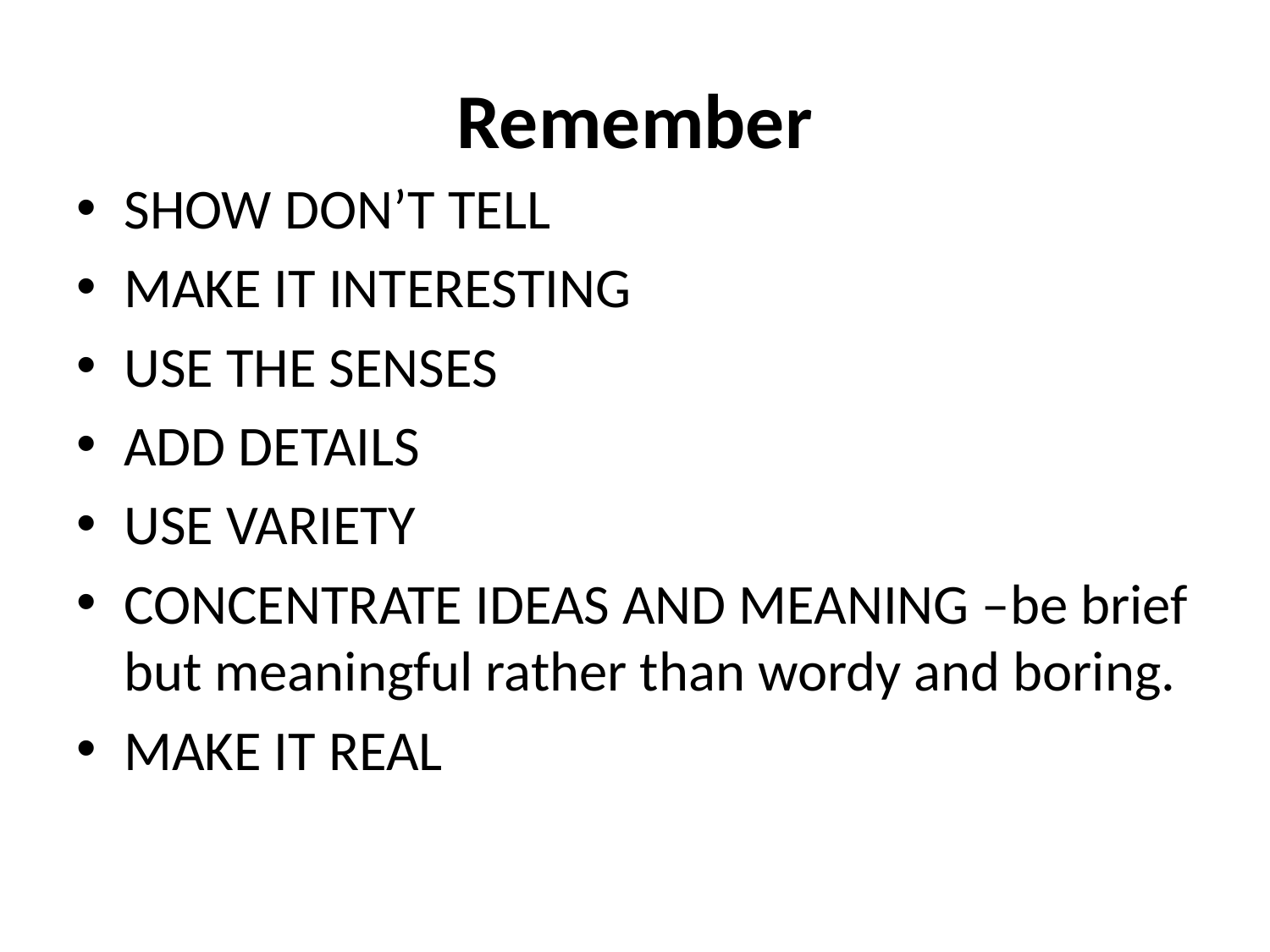

# Remember
SHOW DON’T TELL
MAKE IT INTERESTING
USE THE SENSES
ADD DETAILS
USE VARIETY
CONCENTRATE IDEAS AND MEANING –be brief but meaningful rather than wordy and boring.
MAKE IT REAL